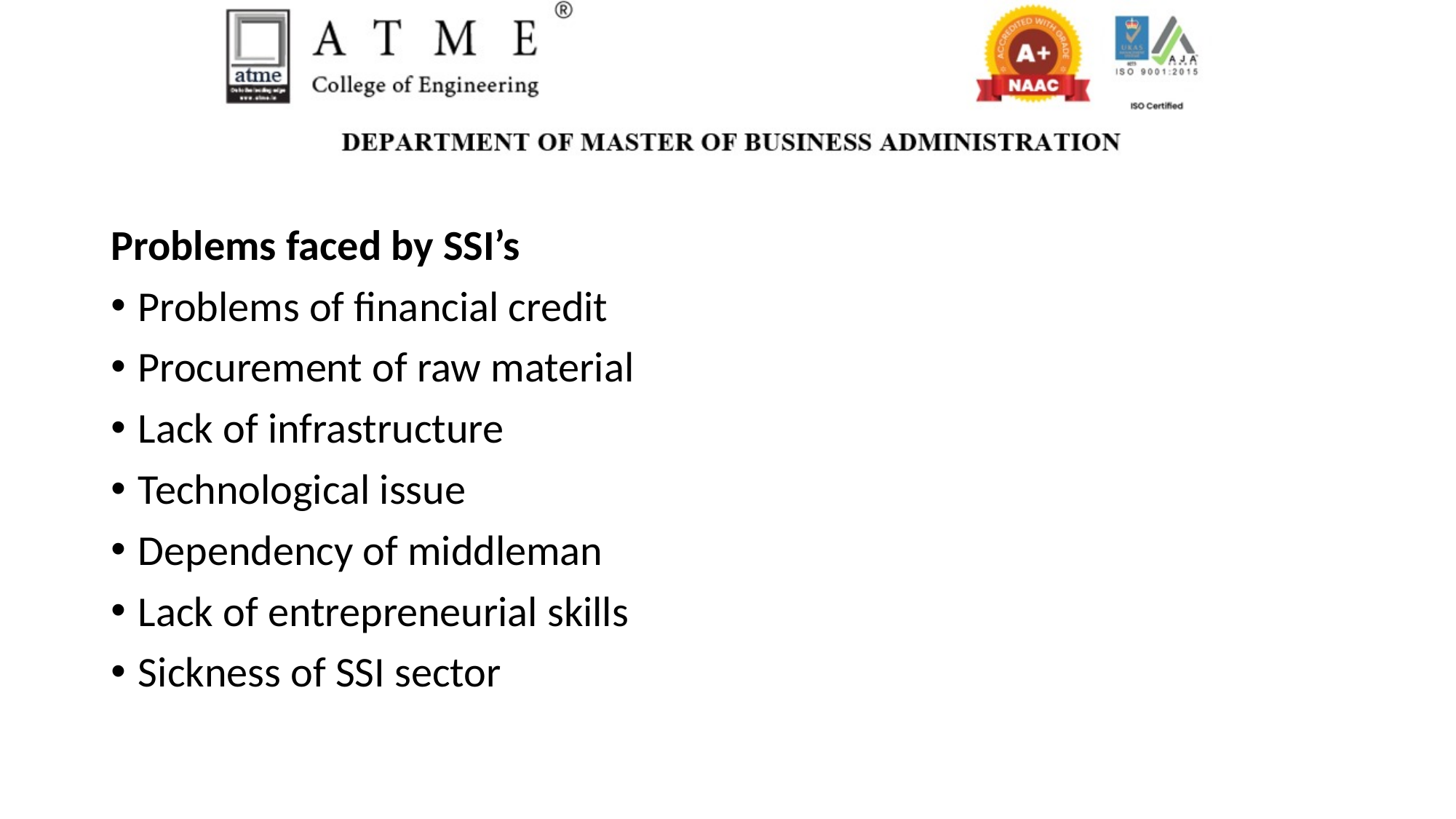

Problems faced by SSI’s
Problems of financial credit
Procurement of raw material
Lack of infrastructure
Technological issue
Dependency of middleman
Lack of entrepreneurial skills
Sickness of SSI sector